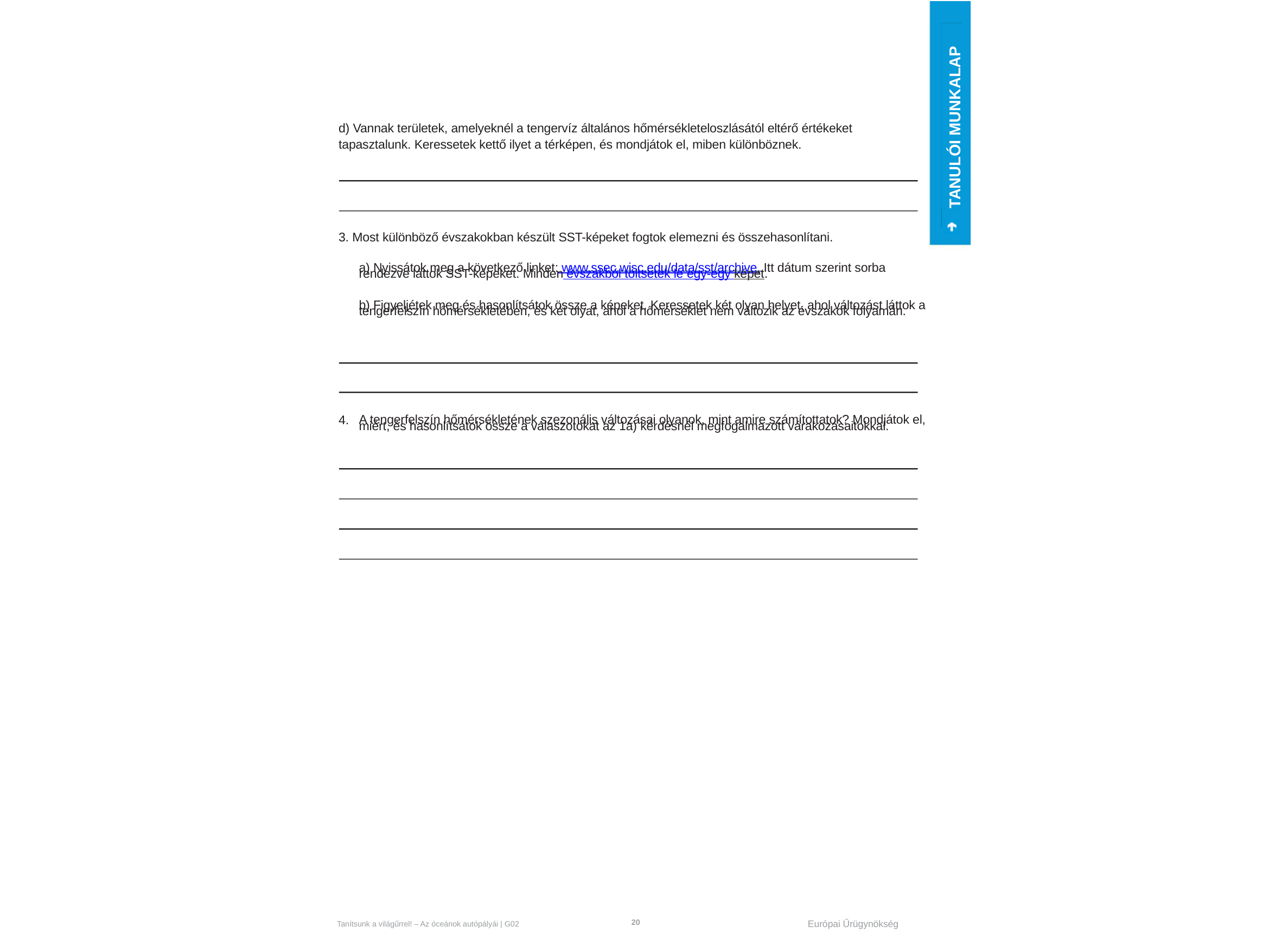

TANULÓI MUNKALAP
d) Vannak területek, amelyeknél a tengervíz általános hőmérsékleteloszlásától eltérő értékeket tapasztalunk. Keressetek kettő ilyet a térképen, és mondjátok el, miben különböznek.

3. Most különböző évszakokban készült SST-képeket fogtok elemezni és összehasonlítani.

a) Nyissátok meg a következő linket: www.ssec.wisc.edu/data/sst/archive. Itt dátum szerint sorba
rendezve láttok SST-képeket. Minden évszakból töltsetek le egy-egy képet.
b) Figyeljétek meg és hasonlítsátok össze a képeket. Keressetek két olyan helyet, ahol változást láttok a
tengerfelszín hőmérsékletében, és két olyat, ahol a hőmérséklet nem változik az évszakok folyamán.

4.
A tengerfelszín hőmérsékletének szezonális változásai olyanok, mint amire számítottatok? Mondjátok el,
miért, és hasonlítsátok össze a válaszotokat az 1a) kérdésnél megfogalmazott várakozásaitokkal.

20
Európai Űrügynökség
Tanítsunk a világűrrel! – Az óceánok autópályái | G02